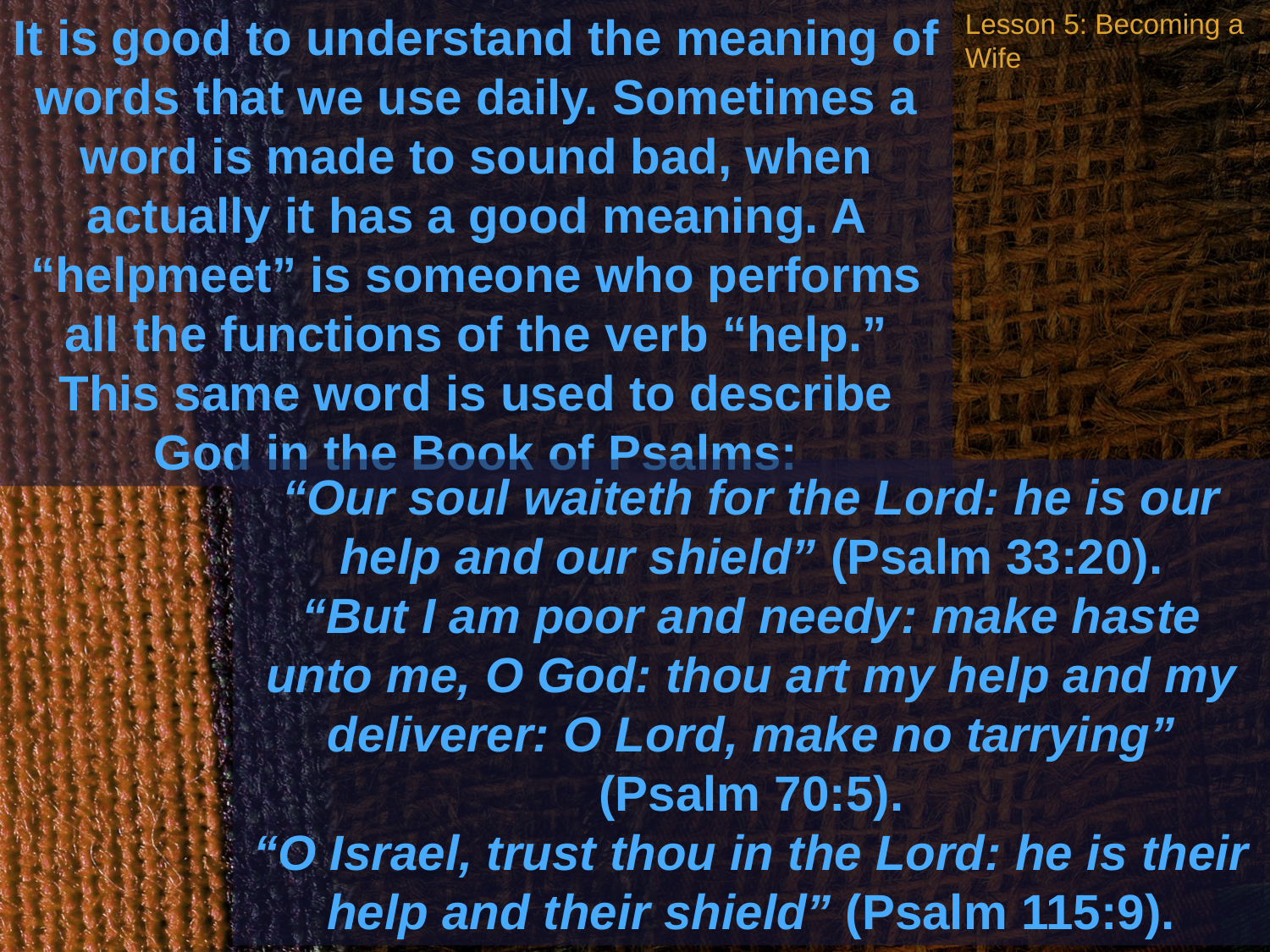

It is good to understand the meaning of words that we use daily. Sometimes a word is made to sound bad, when actually it has a good meaning. A “helpmeet” is someone who performs all the functions of the verb “help.” This same word is used to describe God in the Book of Psalms:
Lesson 5: Becoming a Wife
“Our soul waiteth for the Lord: he is our help and our shield” (Psalm 33:20).
“But I am poor and needy: make haste unto me, O God: thou art my help and my deliverer: O Lord, make no tarrying” (Psalm 70:5).
“O Israel, trust thou in the Lord: he is their help and their shield” (Psalm 115:9).